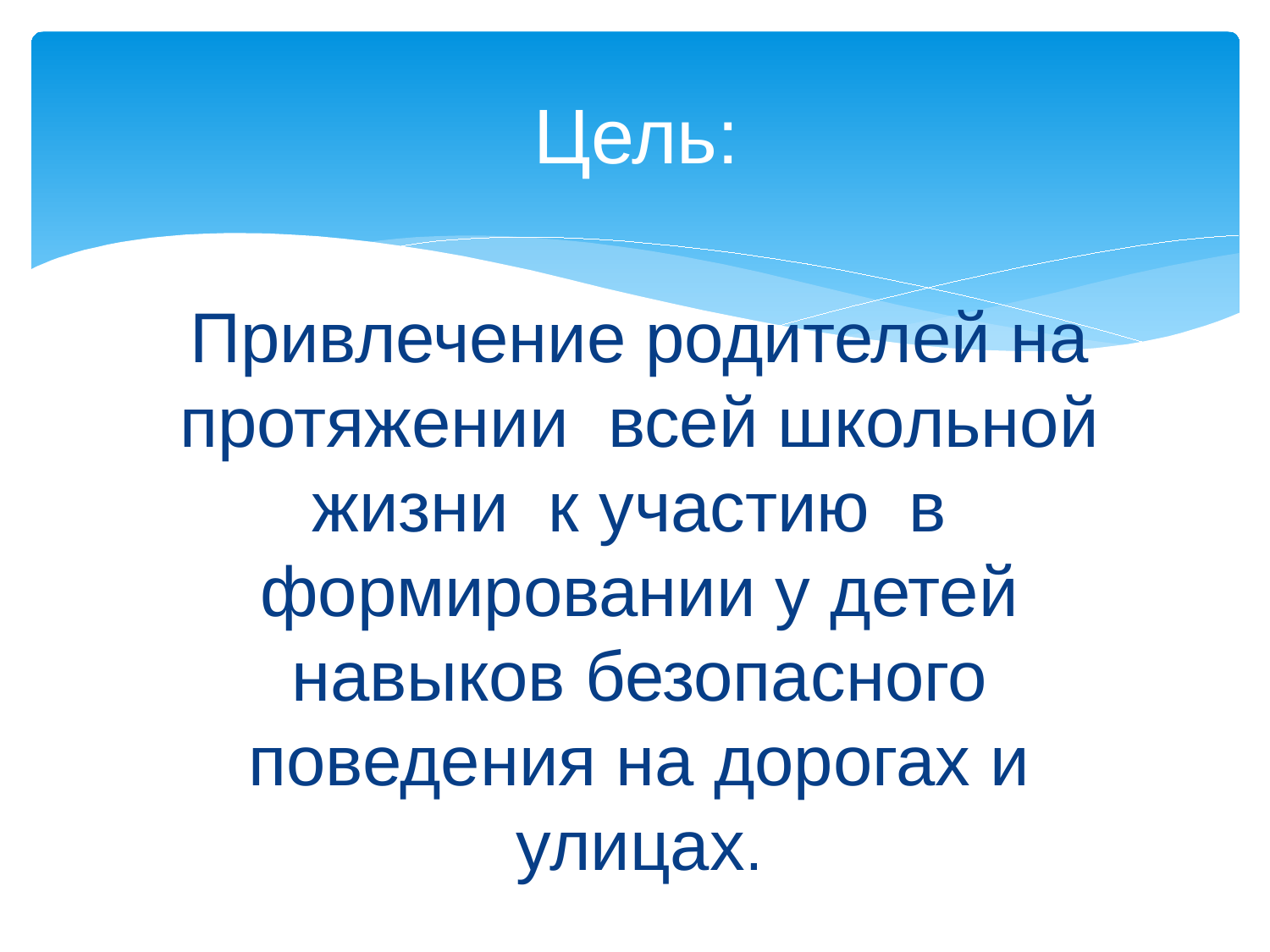

# Цель:
Привлечение родителей на протяжении  всей школьной жизни  к участию  в  формировании у детей навыков безопасного поведения на дорогах и улицах.